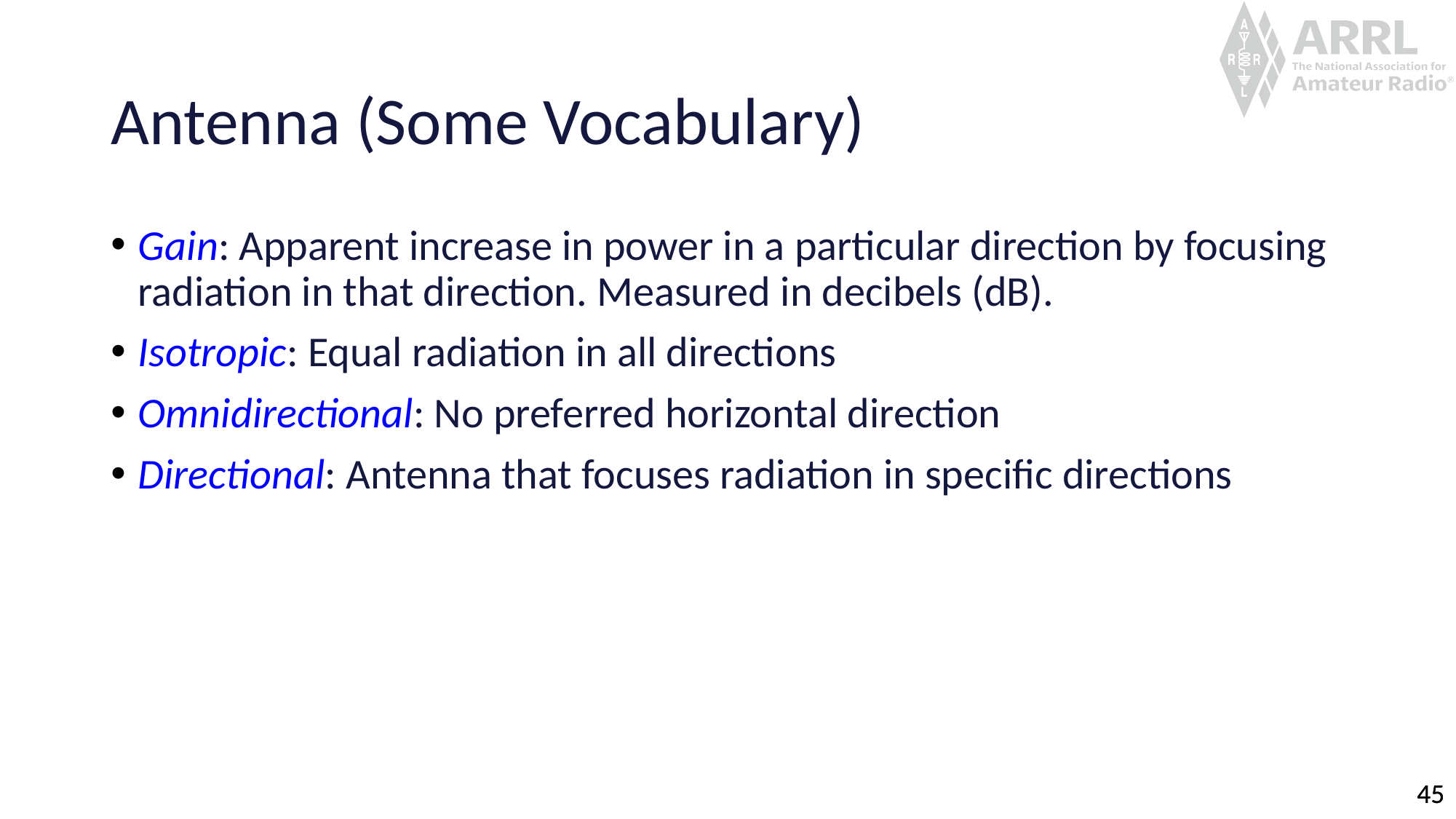

# Antenna (Some Vocabulary)
Gain: Apparent increase in power in a particular direction by focusing radiation in that direction. Measured in decibels (dB).
Isotropic: Equal radiation in all directions
Omnidirectional: No preferred horizontal direction
Directional: Antenna that focuses radiation in specific directions